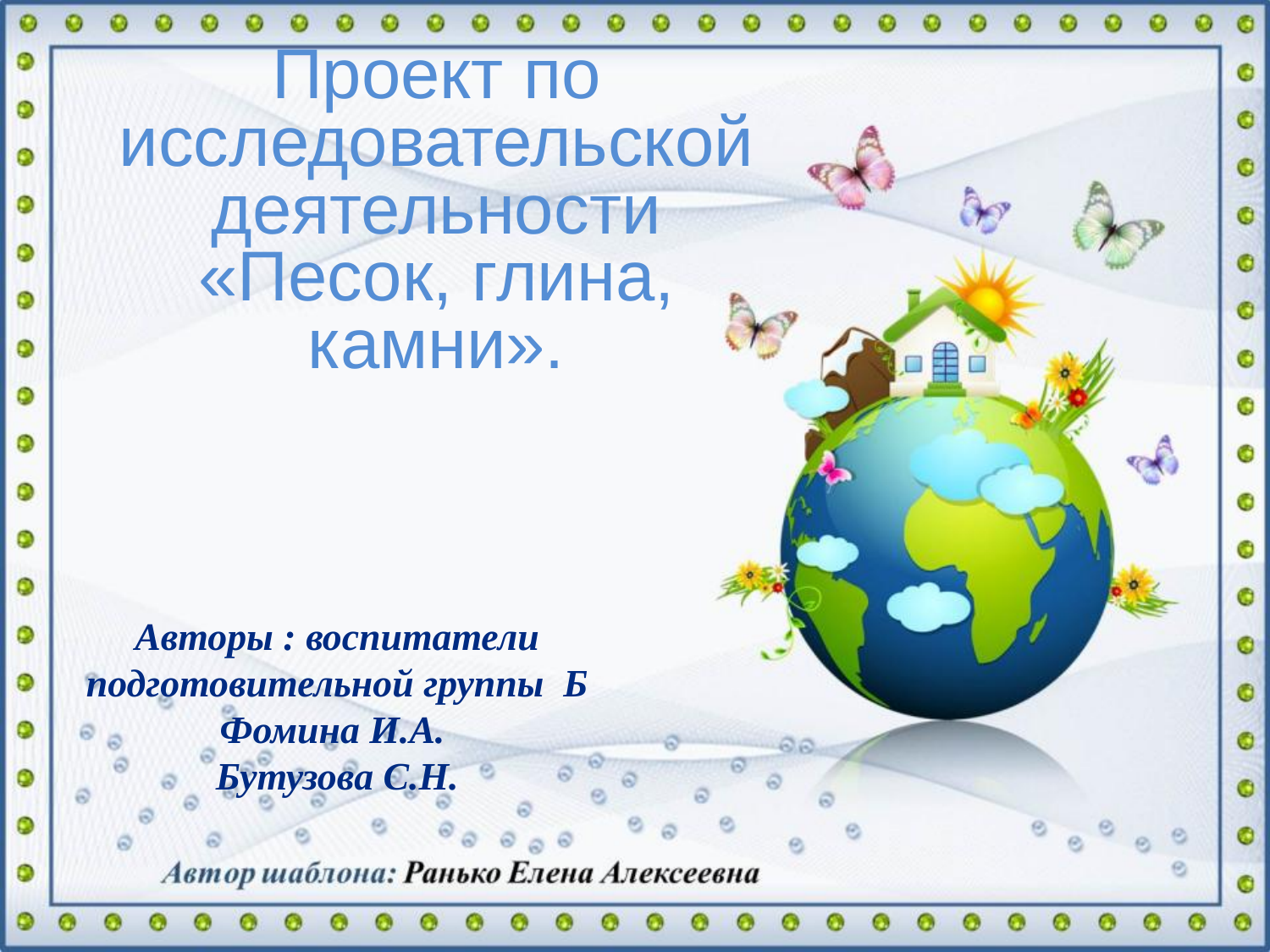

Проект по исследовательской деятельности
«Песок, глина, камни».
Авторы : воспитатели подготовительной группы  Б Фомина И.А.
Бутузова С.Н.